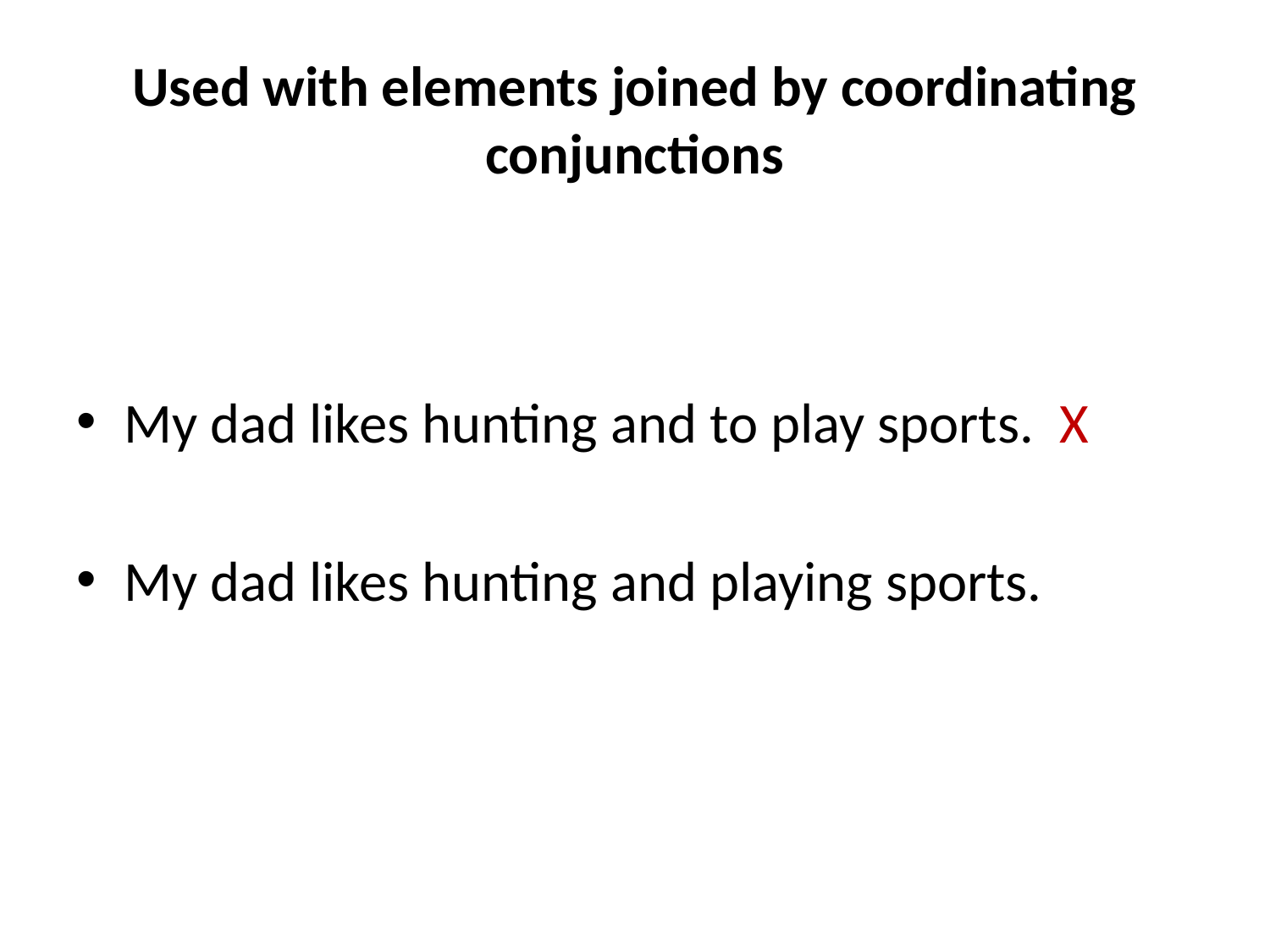

# Used with elements joined by coordinating conjunctions

My dad likes hunting and to play sports.  X

My dad likes hunting and playing sports.